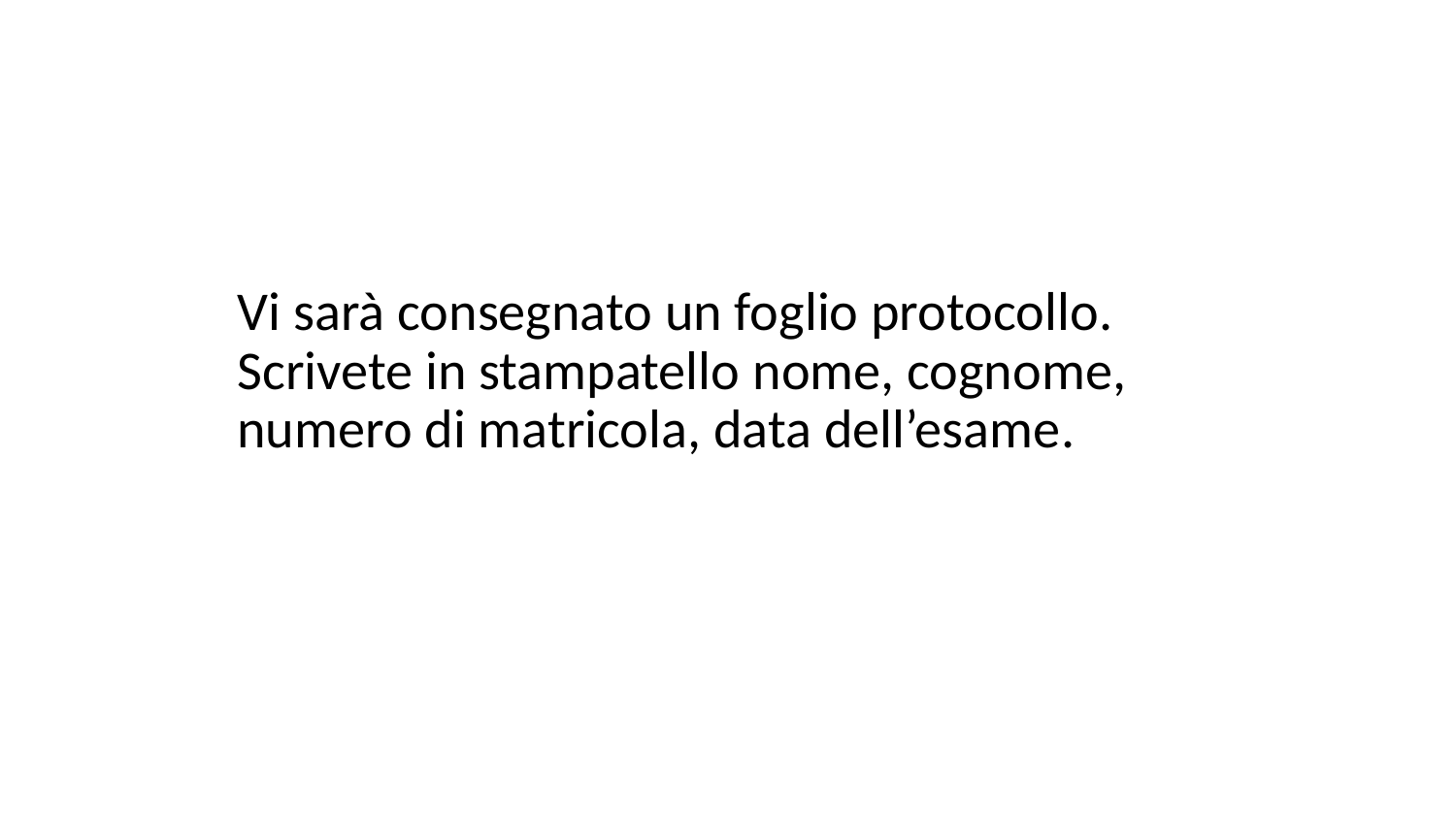

# Vi sarà consegnato un foglio protocollo. Scrivete in stampatello nome, cognome, numero di matricola, data dell’esame.